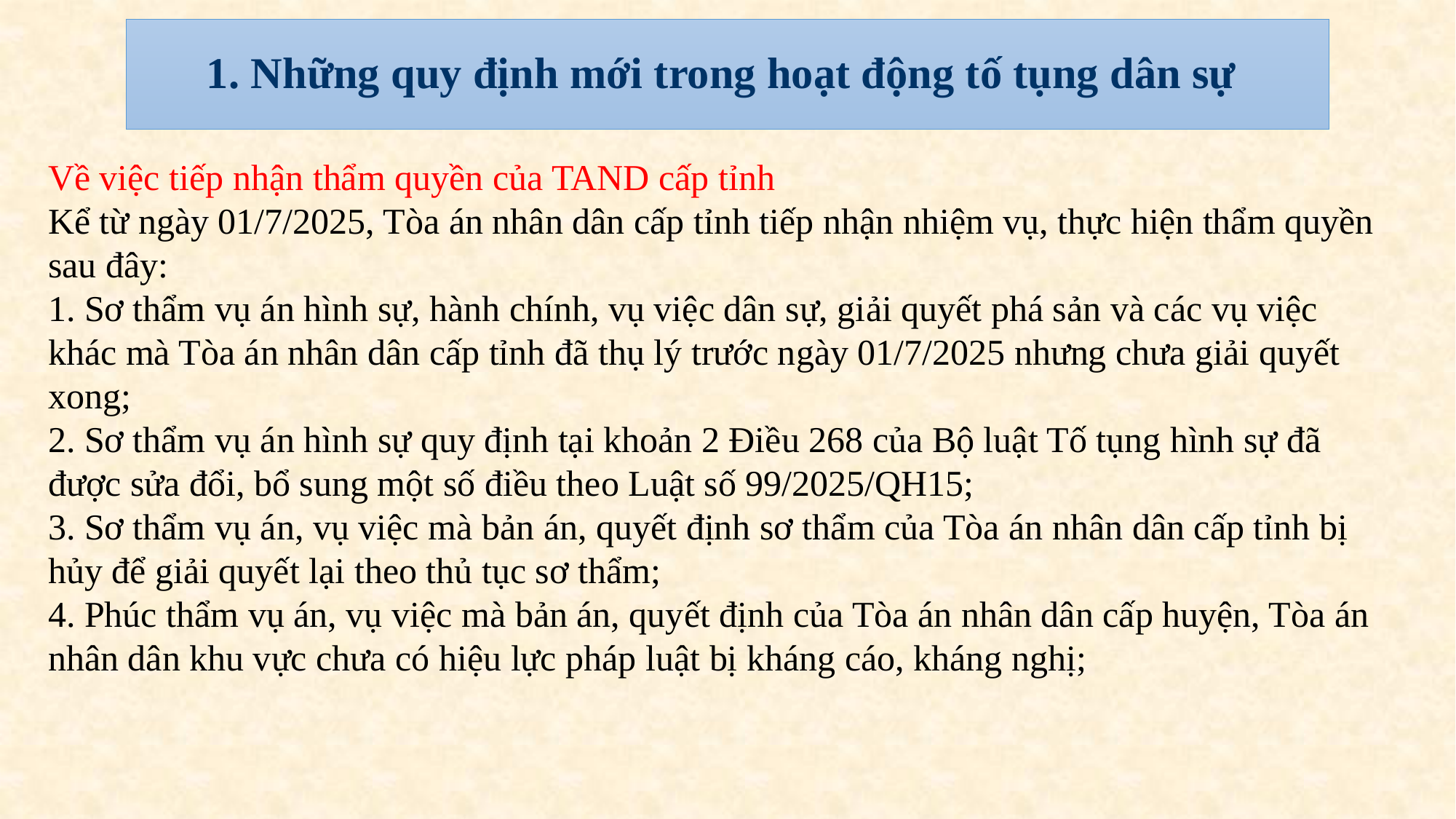

# 1. Những quy định mới trong hoạt động tố tụng dân sự
Về việc tiếp nhận thẩm quyền của TAND cấp tỉnh
Kể từ ngày 01/7/2025, Tòa án nhân dân cấp tỉnh tiếp nhận nhiệm vụ, thực hiện thẩm quyền sau đây:
1. Sơ thẩm vụ án hình sự, hành chính, vụ việc dân sự, giải quyết phá sản và các vụ việc khác mà Tòa án nhân dân cấp tỉnh đã thụ lý trước ngày 01/7/2025 nhưng chưa giải quyết xong;
2. Sơ thẩm vụ án hình sự quy định tại khoản 2 Điều 268 của Bộ luật Tố tụng hình sự đã được sửa đổi, bổ sung một số điều theo Luật số 99/2025/QH15;
3. Sơ thẩm vụ án, vụ việc mà bản án, quyết định sơ thẩm của Tòa án nhân dân cấp tỉnh bị hủy để giải quyết lại theo thủ tục sơ thẩm;
4. Phúc thẩm vụ án, vụ việc mà bản án, quyết định của Tòa án nhân dân cấp huyện, Tòa án nhân dân khu vực chưa có hiệu lực pháp luật bị kháng cáo, kháng nghị;